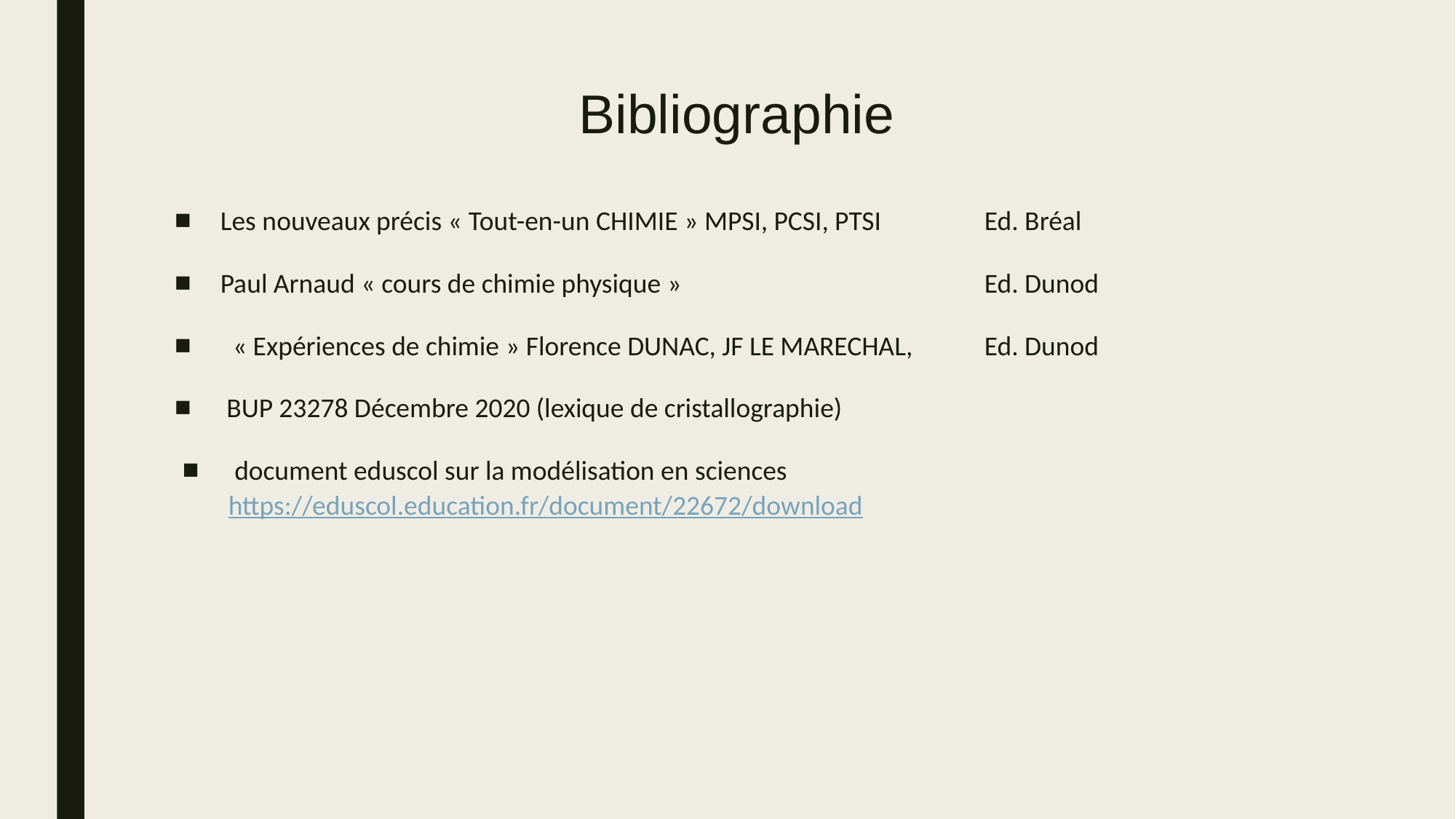

# Bibliographie
Les nouveaux précis « Tout-en-un CHIMIE » MPSI, PCSI, PTSI 	Ed. Bréal
Paul Arnaud « cours de chimie physique » 			Ed. Dunod
  « Expériences de chimie » Florence DUNAC, JF LE MARECHAL, 	Ed. Dunod
 BUP 23278 Décembre 2020 (lexique de cristallographie)
 document eduscol sur la modélisation en sciences  https://eduscol.education.fr/document/22672/download